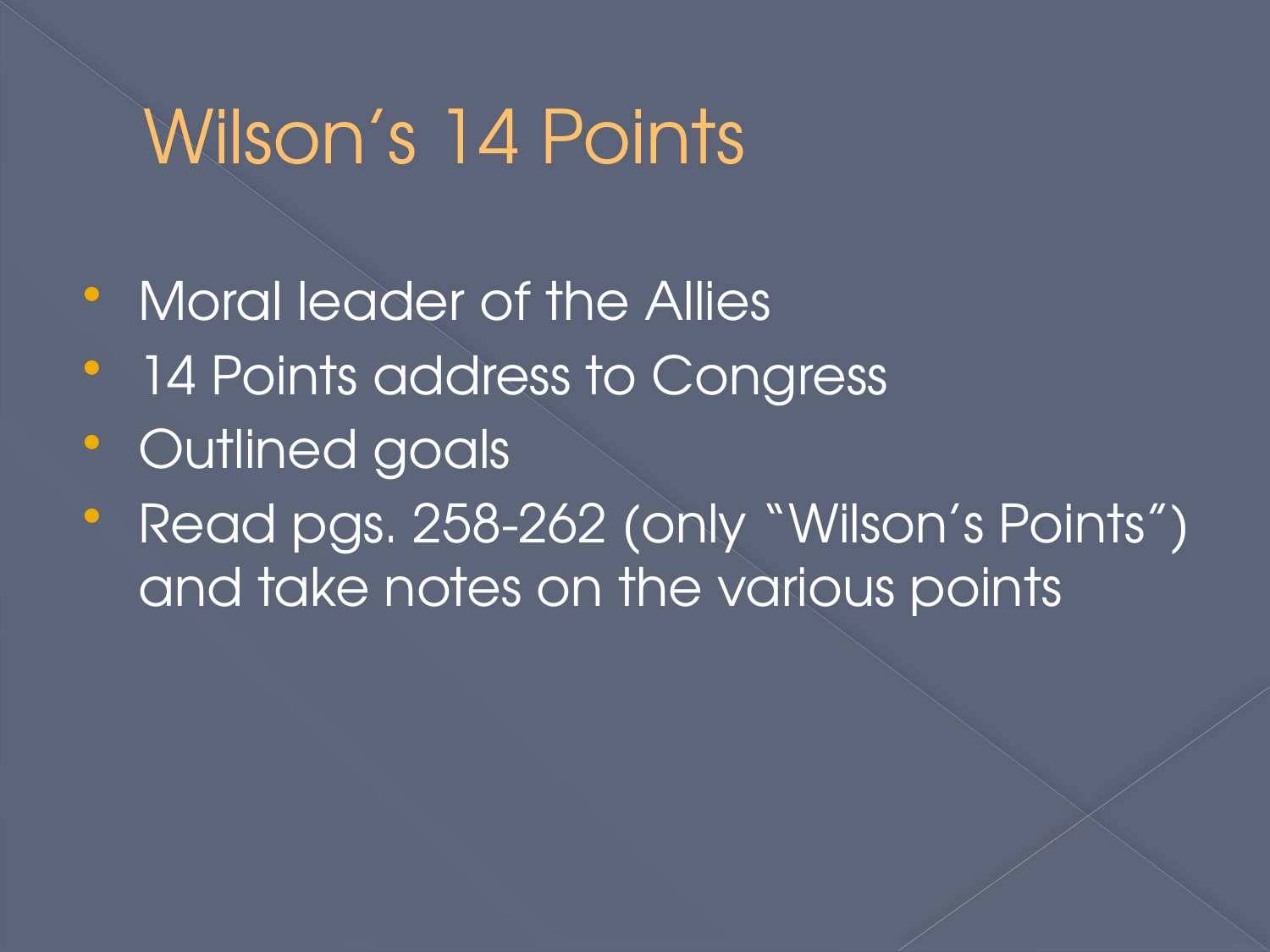

# Wilson’s 14 Points
Moral leader of the Allies
14 Points address to Congress
Outlined goals
Read pgs. 258-262 (only “Wilson’s Points”) and take notes on the various points